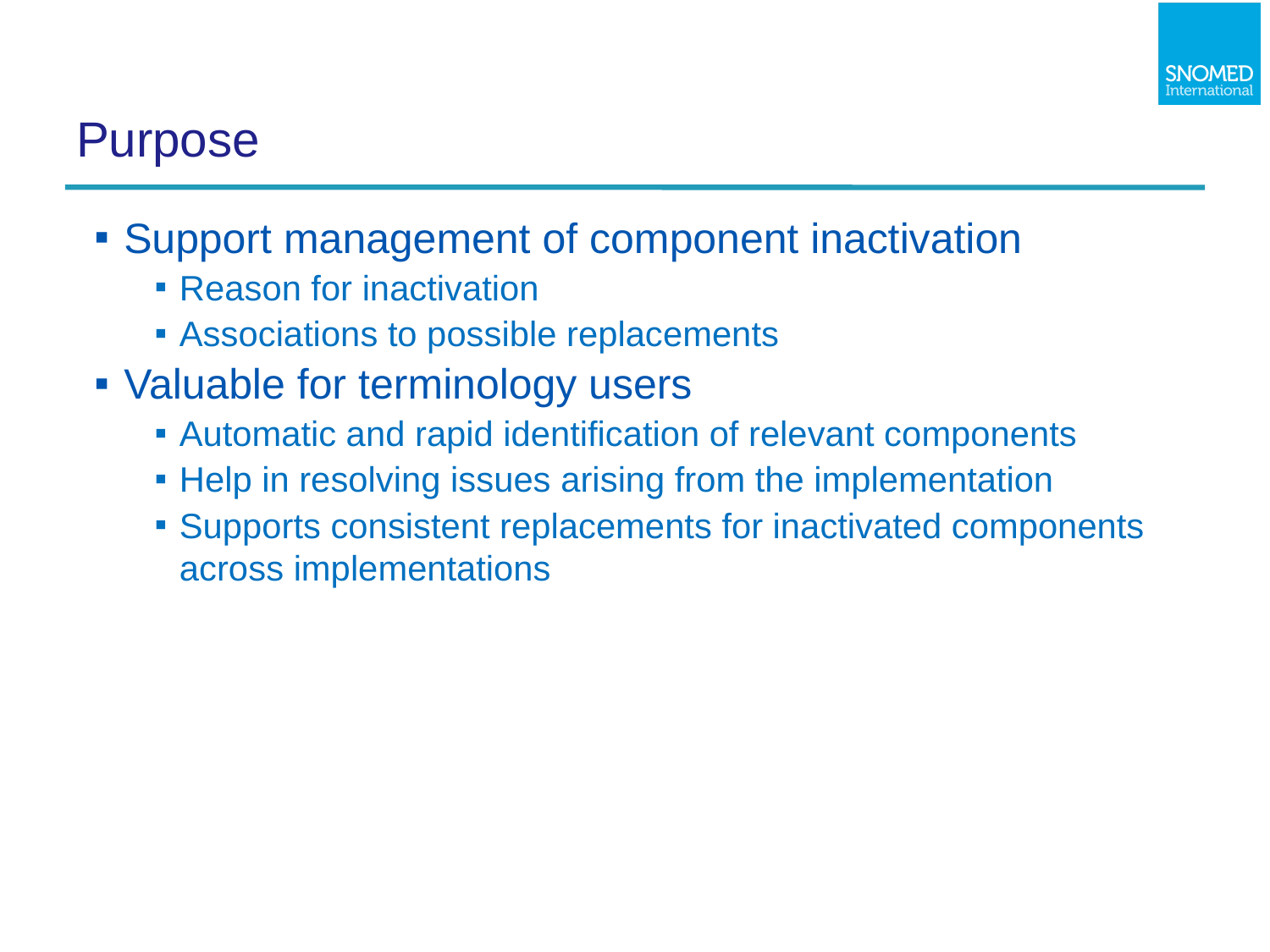

# Purpose
Support management of component inactivation
Reason for inactivation
Associations to possible replacements
Valuable for terminology users
Automatic and rapid identification of relevant components
Help in resolving issues arising from the implementation
Supports consistent replacements for inactivated components across implementations